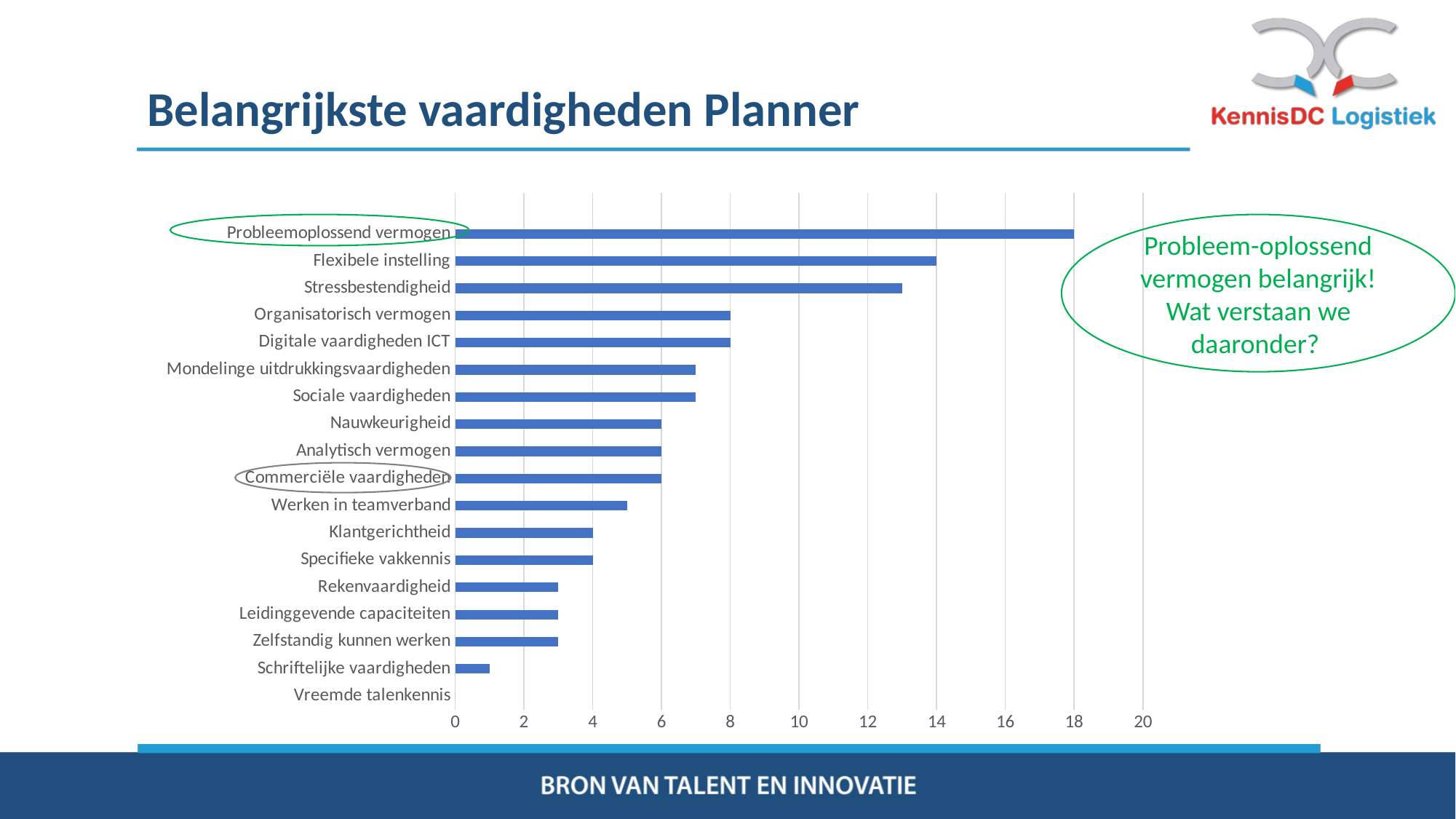

Belangrijkste vaardigheden Planner

### Chart

| Category | Logstieke planner n=12 |
|---|---|
| Vreemde talenkennis | 0.0 |
| Schriftelijke vaardigheden | 1.0 |
| Zelfstandig kunnen werken | 3.0 |
| Leidinggevende capaciteiten | 3.0 |
| Rekenvaardigheid | 3.0 |
| Specifieke vakkennis | 4.0 |
| Klantgerichtheid | 4.0 |
| Werken in teamverband | 5.0 |
| Commerciële vaardigheden | 6.0 |
| Analytisch vermogen | 6.0 |
| Nauwkeurigheid | 6.0 |
| Sociale vaardigheden | 7.0 |
| Mondelinge uitdrukkingsvaardigheden | 7.0 |
| Digitale vaardigheden ICT | 8.0 |
| Organisatorisch vermogen | 8.0 |
| Stressbestendigheid | 13.0 |
| Flexibele instelling | 14.0 |
| Probleemoplossend vermogen | 18.0 |
Probleem-oplossend vermogen belangrijk! Wat verstaan we daaronder?